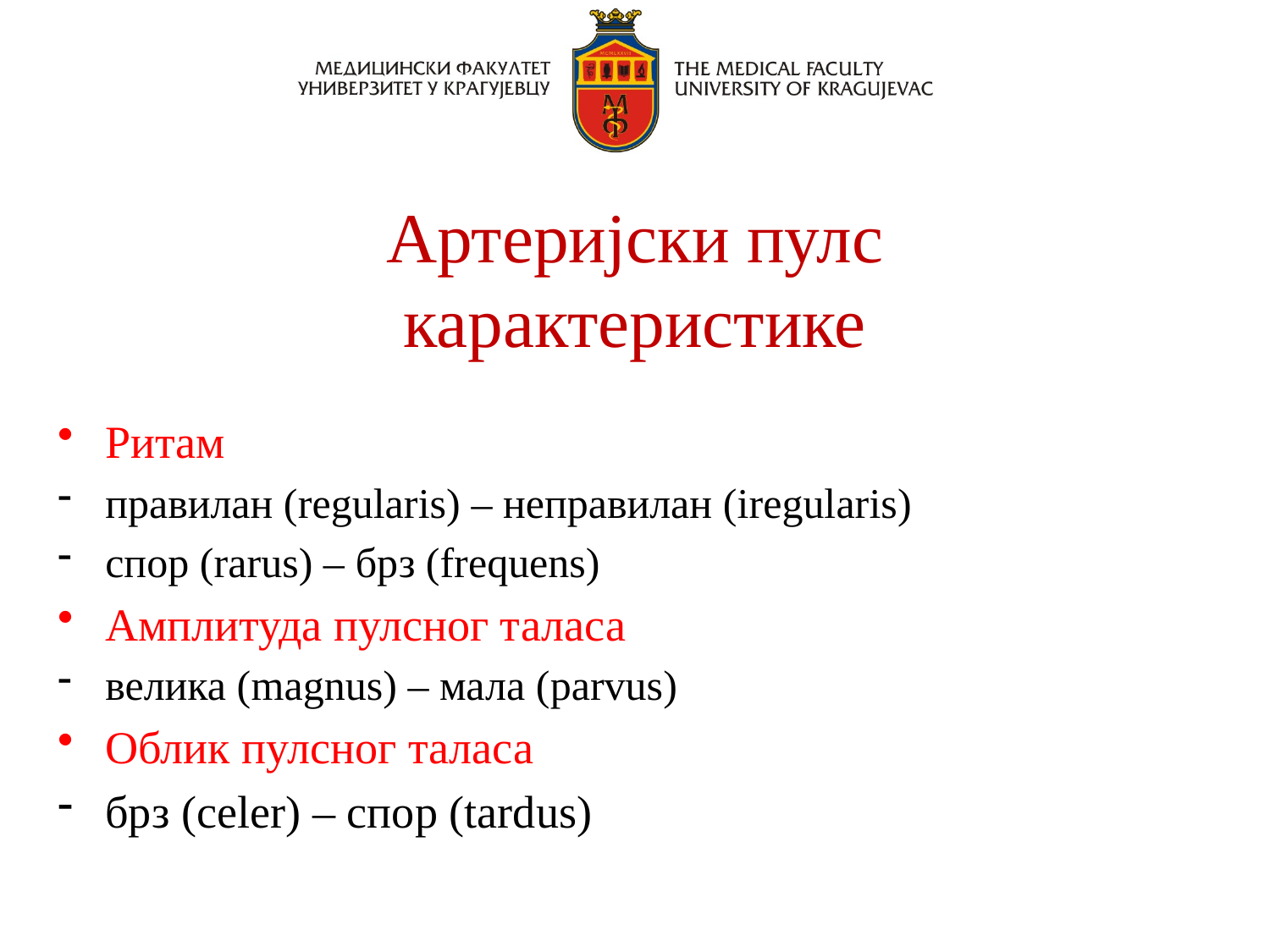

Артеријски пулс
карактеристике
Ритам
правилан (regularis) – неправилан (iregularis)
спор (rarus) – брз (frequens)
Амплитуда пулсног таласа
велика (magnus) – мала (parvus)
Облик пулсног таласа
брз (celer) – спор (tardus)